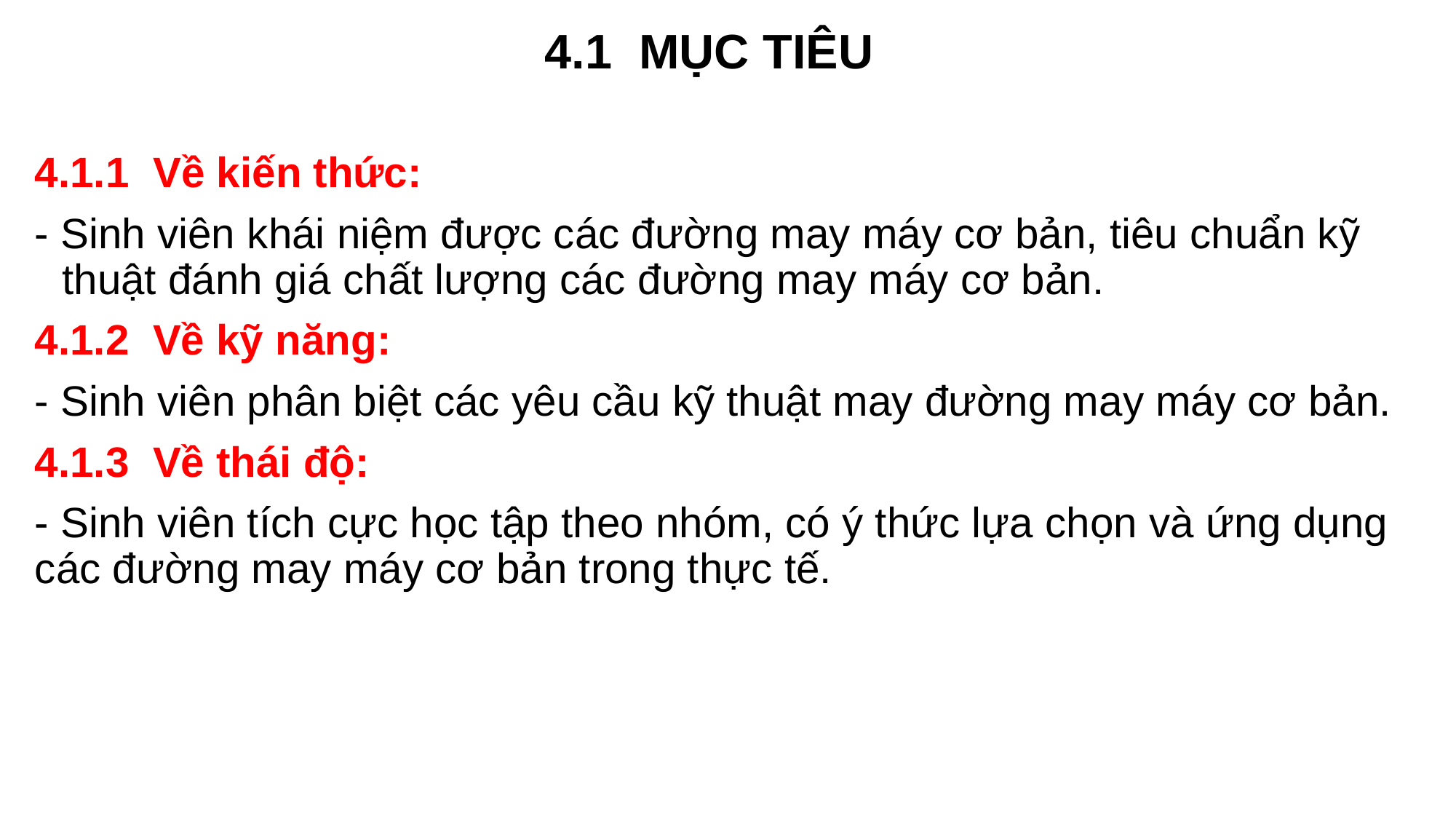

4.1  MỤC TIÊU
4.1.1  Về kiến thức:
- Sinh viên khái niệm được các đường may máy cơ bản, tiêu chuẩn kỹ thuật đánh giá chất lượng các đường may máy cơ bản.
4.1.2  Về kỹ năng:
- Sinh viên phân biệt các yêu cầu kỹ thuật may đường may máy cơ bản.
4.1.3  Về thái độ:
- Sinh viên tích cực học tập theo nhóm, có ý thức lựa chọn và ứng dụng các đường may máy cơ bản trong thực tế.